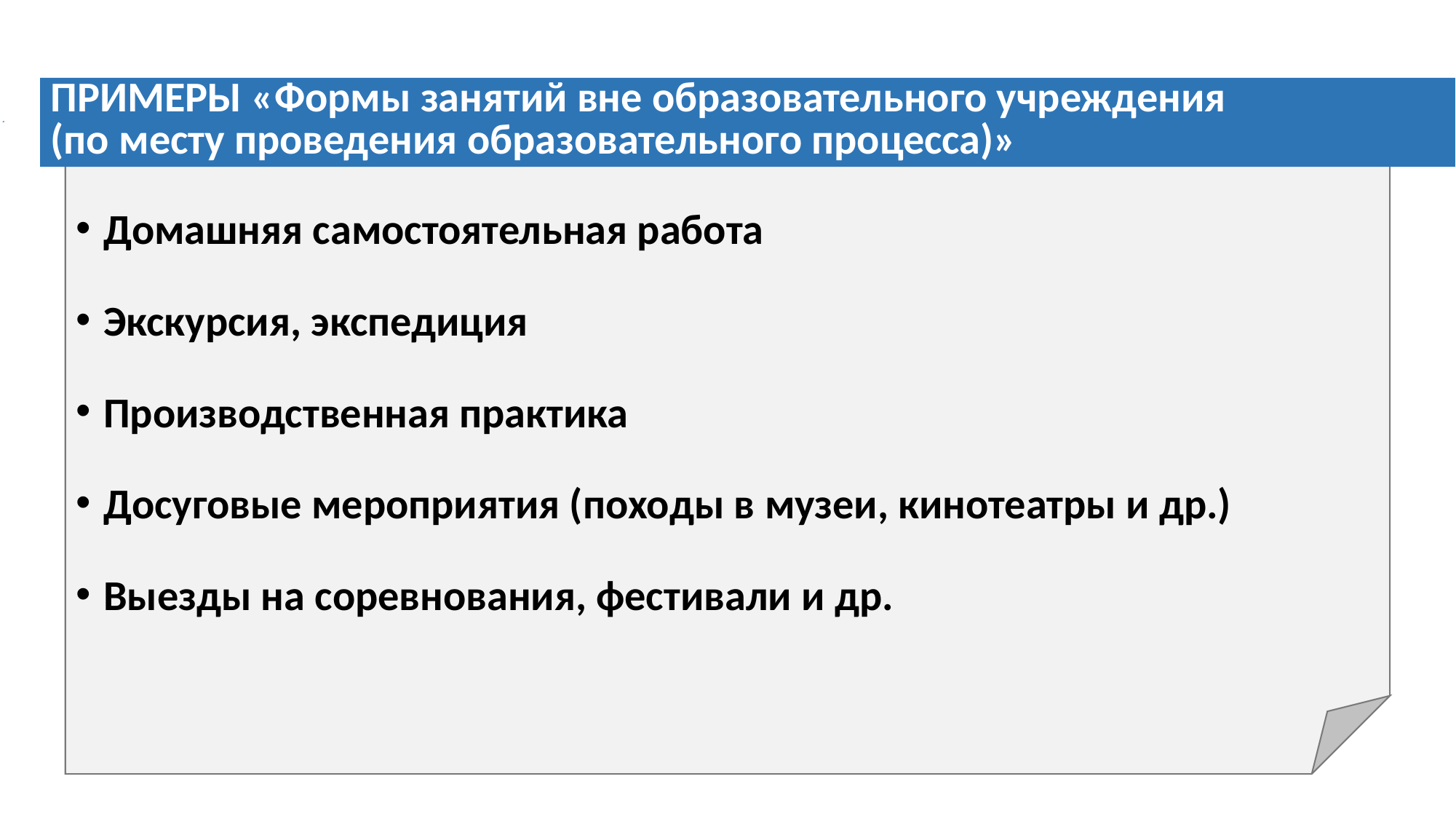

ПРИМЕРЫ «Формы занятий вне образовательного учреждения
(по месту проведения образовательного процесса)»

Домашняя самостоятельная работа
Экскурсия, экспедиция
Производственная практика
Досуговые мероприятия (походы в музеи, кинотеатры и др.)
Выезды на соревнования, фестивали и др.